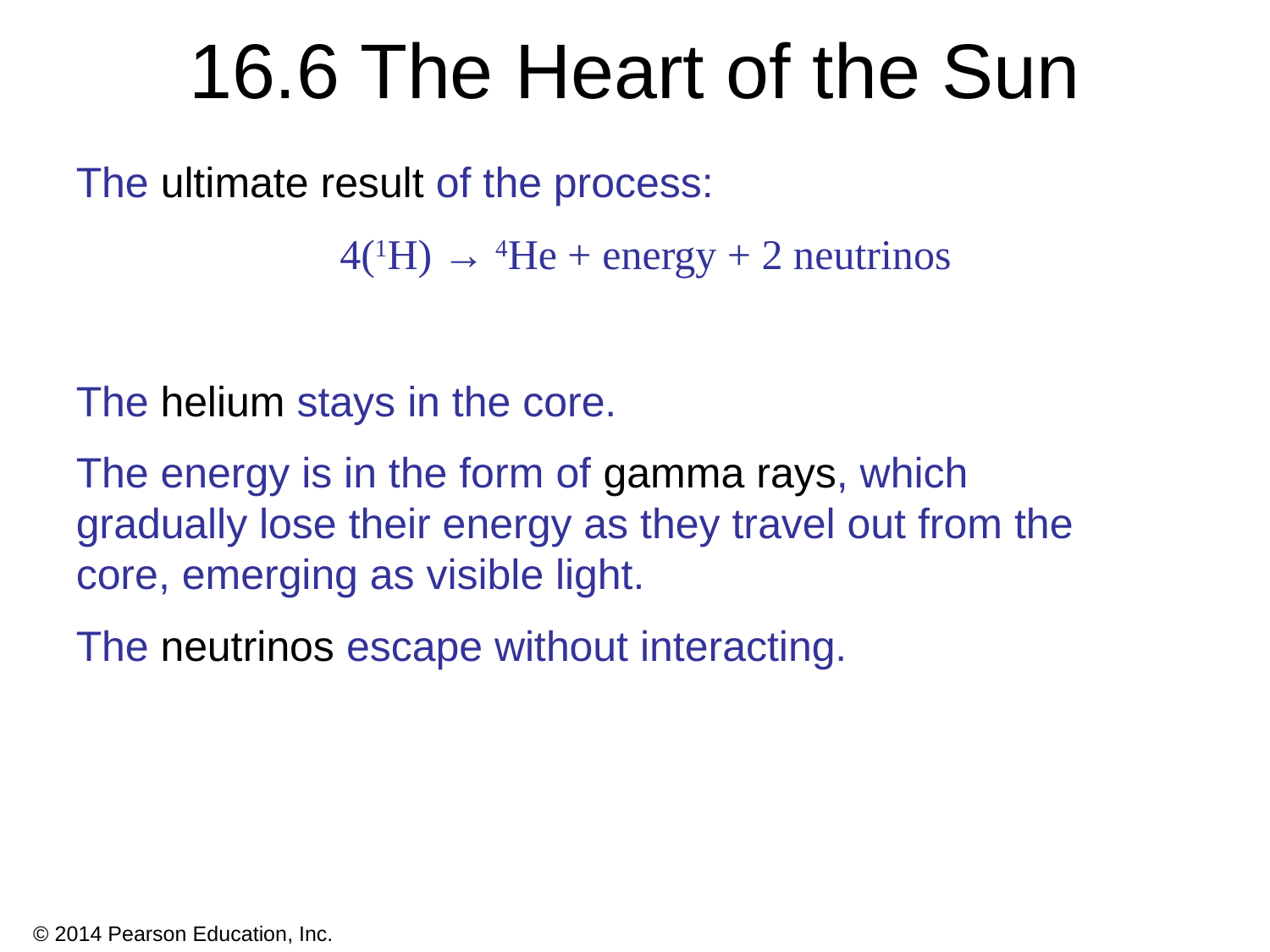

# 16.6 The Heart of the Sun
The ultimate result of the process:
4(1H) → 4He + energy + 2 neutrinos
The helium stays in the core.
The energy is in the form of gamma rays, which gradually lose their energy as they travel out from the core, emerging as visible light.
The neutrinos escape without interacting.